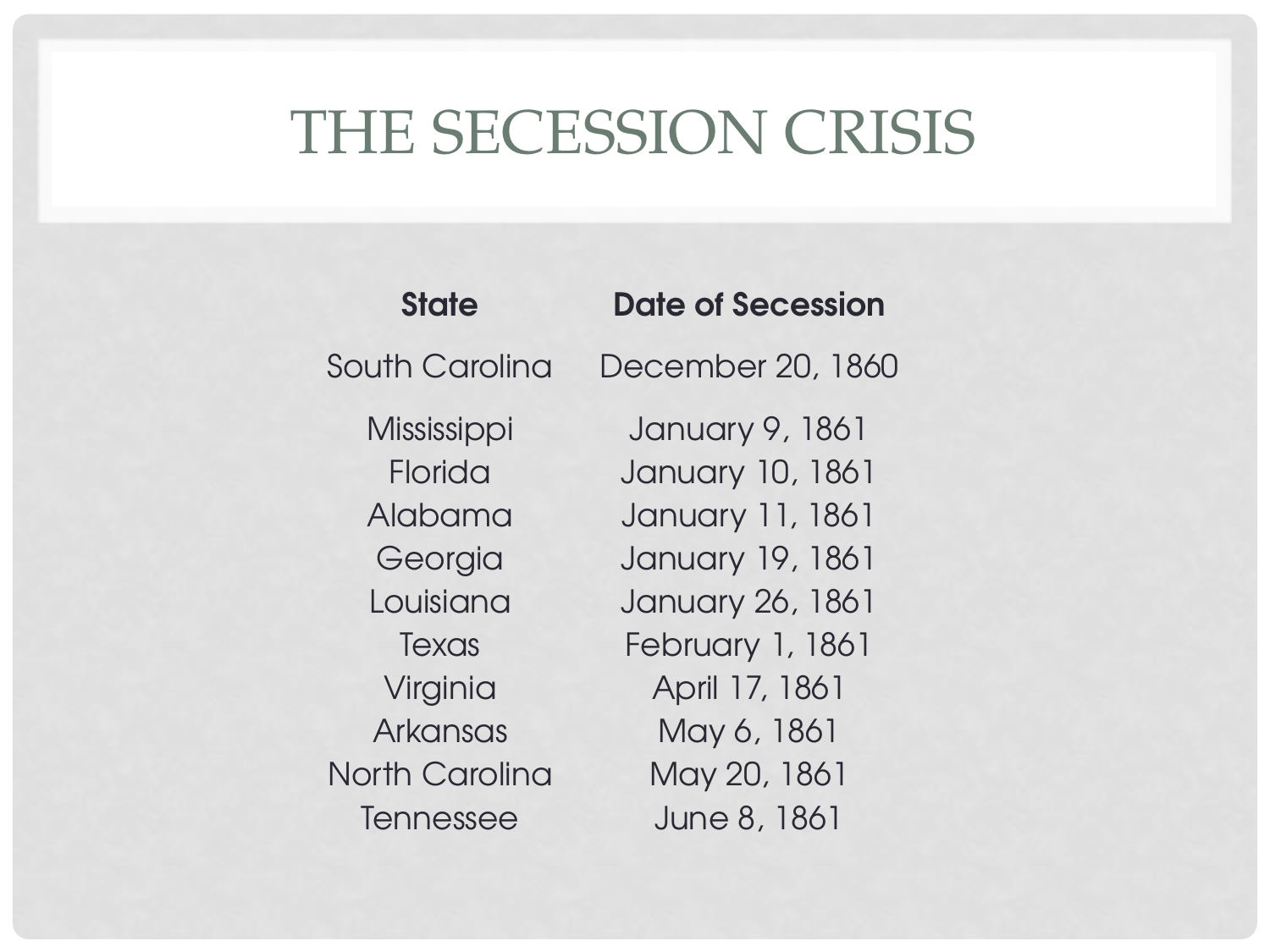

# The secession Crisis
| State | Date of Secession |
| --- | --- |
| South Carolina | December 20, 1860 |
| Mississippi | January 9, 1861 |
| Florida | January 10, 1861 |
| Alabama | January 11, 1861 |
| Georgia | January 19, 1861 |
| Louisiana | January 26, 1861 |
| Texas | February 1, 1861 |
| Virginia | April 17, 1861 |
| Arkansas | May 6, 1861 |
| North Carolina | May 20, 1861 |
| Tennessee | June 8, 1861 |